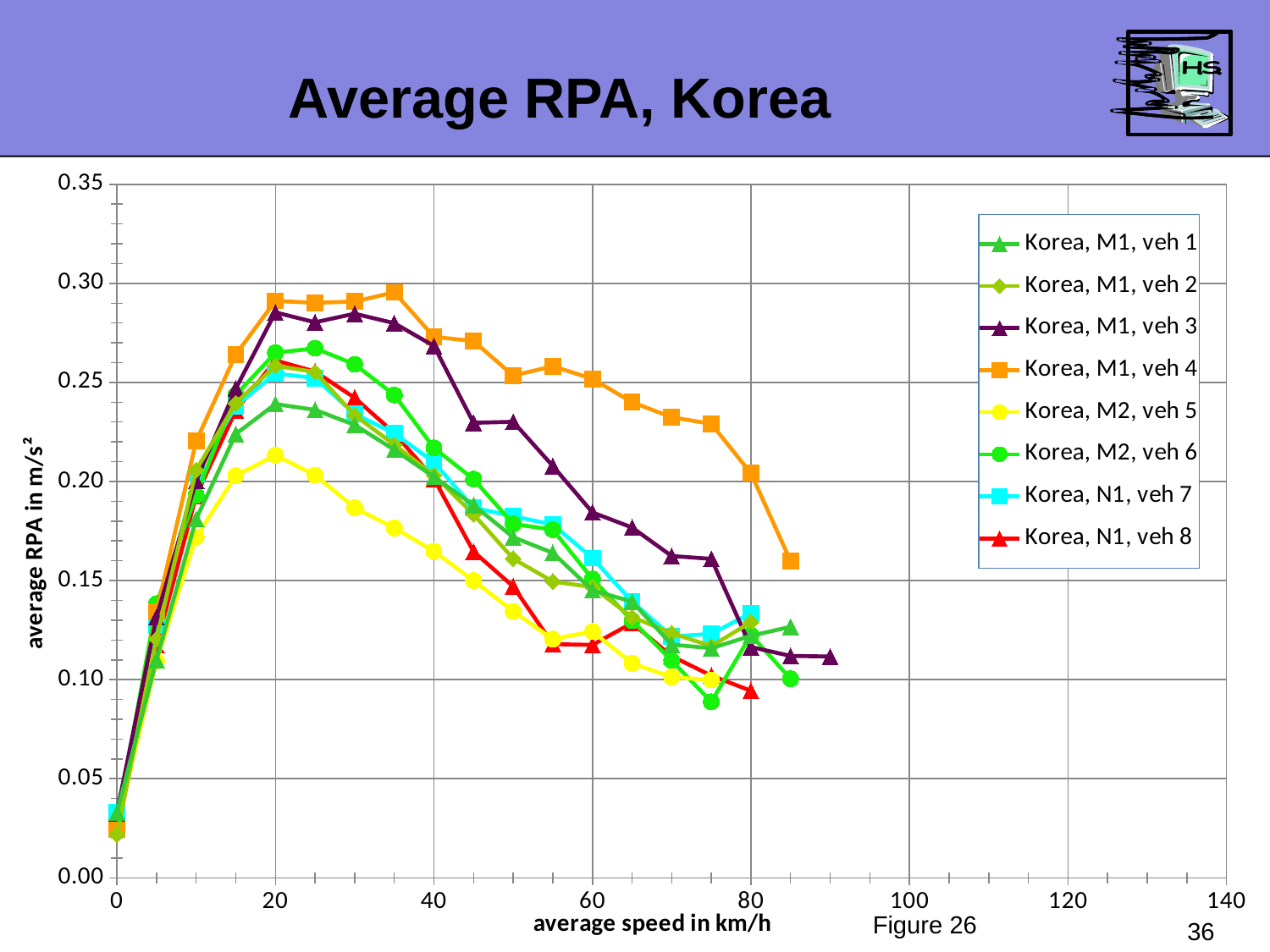

Average RPA, Korea

### Chart

| Category | Korea, M1, veh 1 | Korea, M1, veh 2 | Korea, M1, veh 3 | Korea, M1, veh 4 | Korea, M2, veh 5 | Korea, M2, veh 6 | Korea, N1, veh 7 | Korea, N1, veh 8 |
|---|---|---|---|---|---|---|---|---|

Figure 26
36